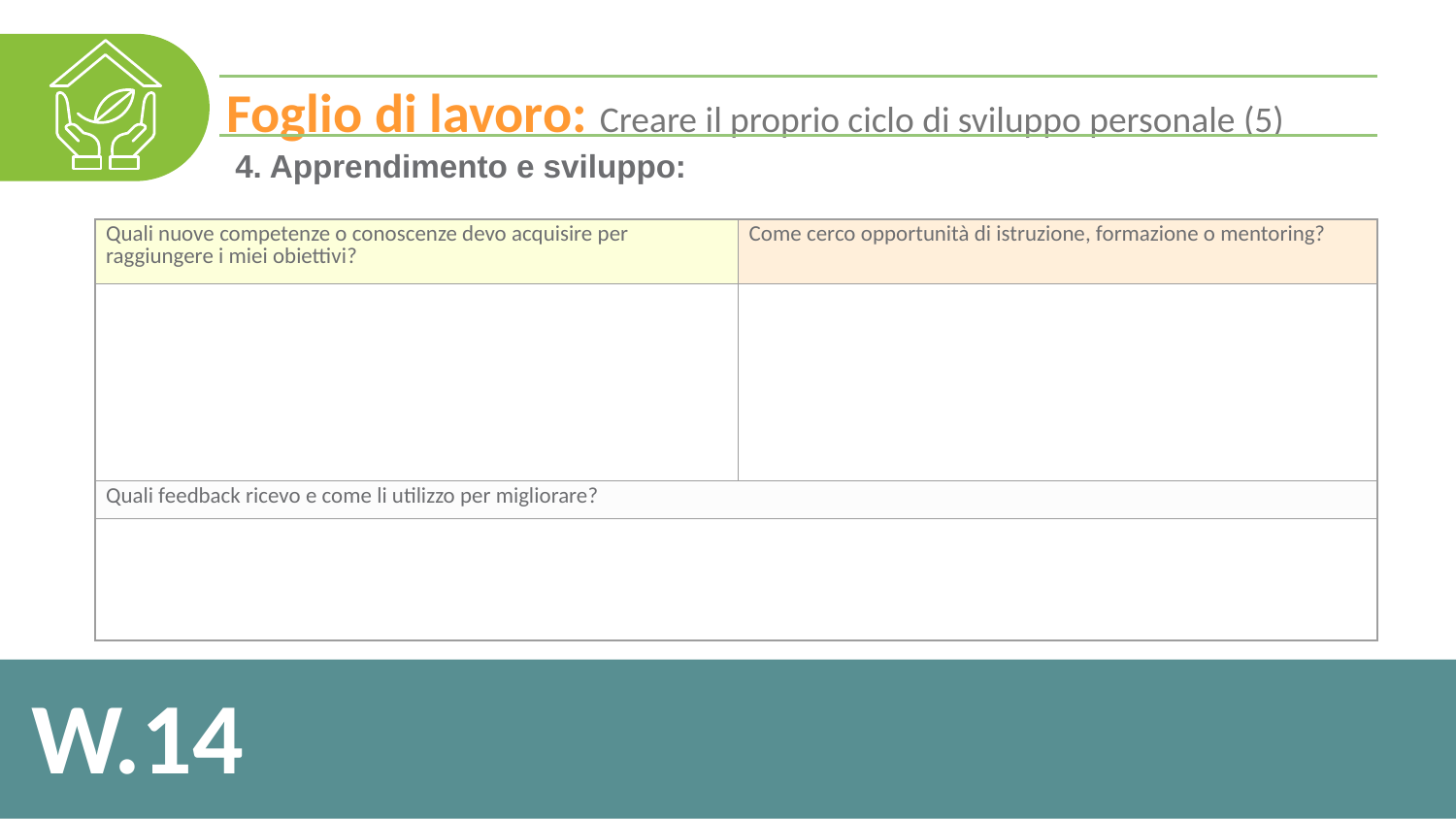

Foglio di lavoro: Creare il proprio ciclo di sviluppo personale (5)

4. Apprendimento e sviluppo:
| Quali nuove competenze o conoscenze devo acquisire per raggiungere i miei obiettivi? | Come cerco opportunità di istruzione, formazione o mentoring? |
| --- | --- |
|  |  |
| Quali feedback ricevo e come li utilizzo per migliorare? |  |
|  |  |

W.14